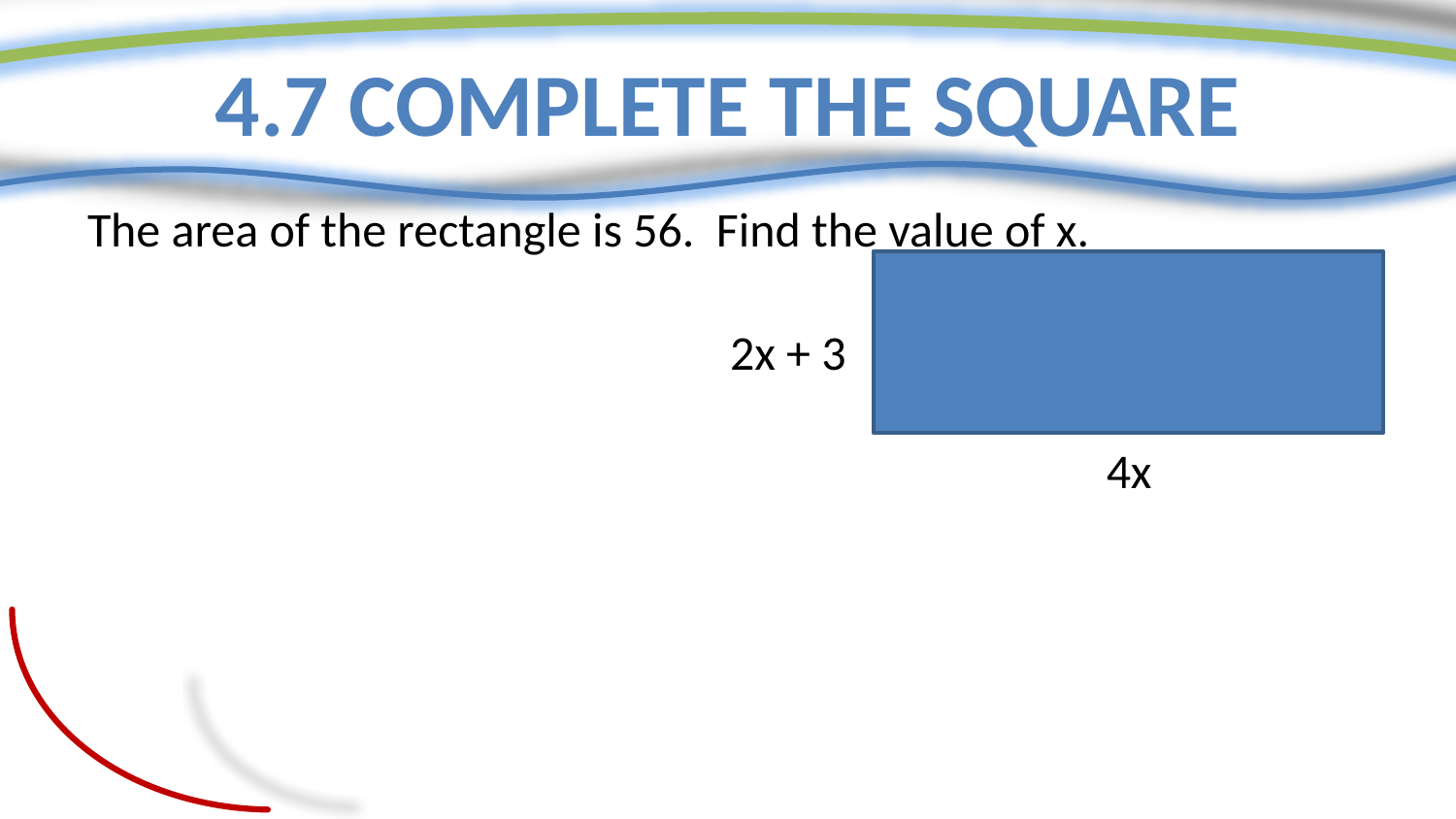

# 4.7 Complete the Square
The area of the rectangle is 56.  Find the value of x.

2x + 3
4x